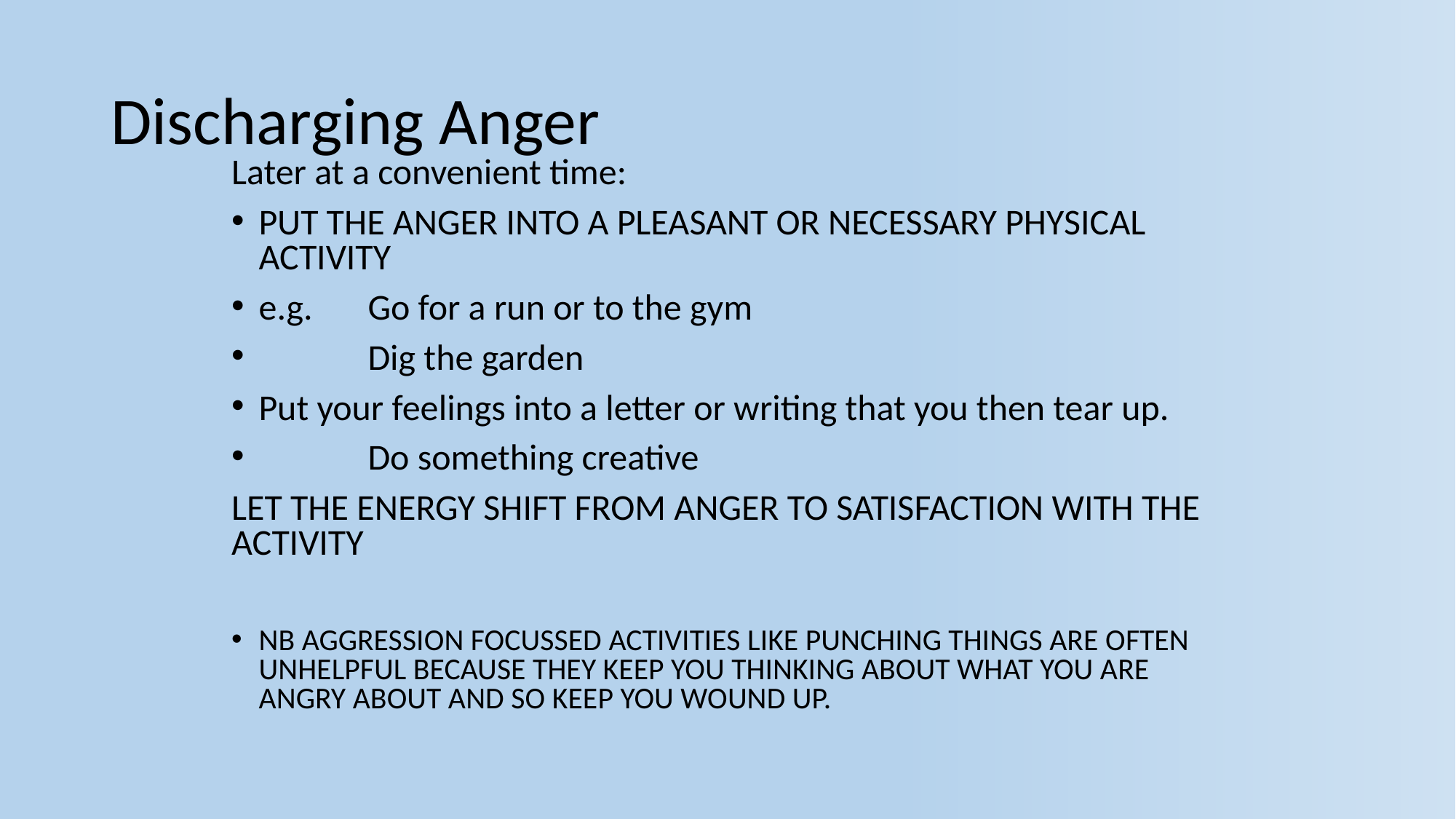

# Discharging Anger
Later at a convenient time:
PUT THE ANGER INTO A PLEASANT OR NECESSARY PHYSICAL ACTIVITY
e.g. 	Go for a run or to the gym
	Dig the garden
Put your feelings into a letter or writing that you then tear up.
	Do something creative
LET THE ENERGY SHIFT FROM ANGER TO SATISFACTION WITH THE ACTIVITY

NB AGGRESSION FOCUSSED ACTIVITIES LIKE PUNCHING THINGS ARE OFTEN UNHELPFUL BECAUSE THEY KEEP YOU THINKING ABOUT WHAT YOU ARE ANGRY ABOUT AND SO KEEP YOU WOUND UP.